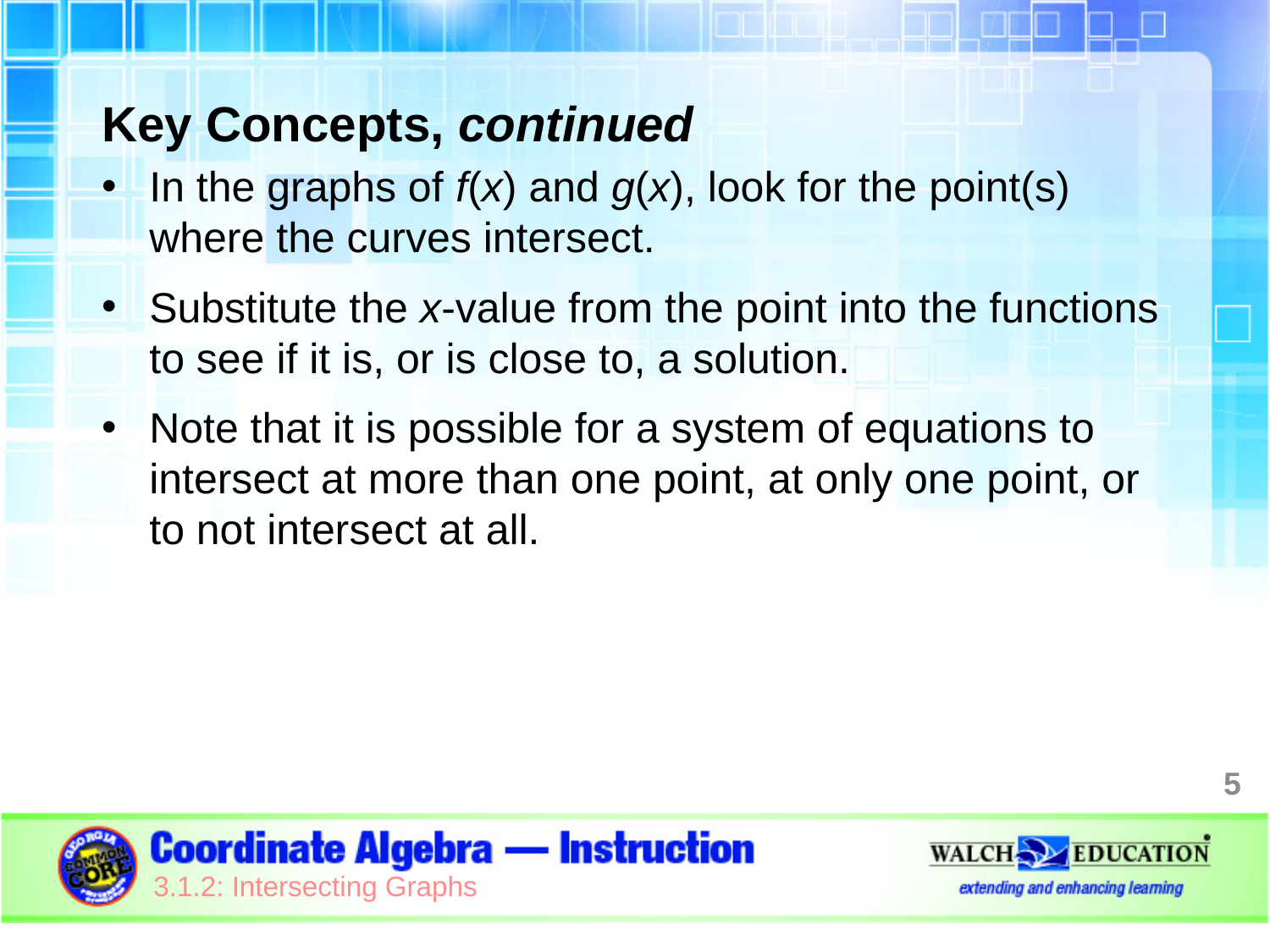

Key Concepts, continued
In the graphs of f(x) and g(x), look for the point(s) where the curves intersect.
Substitute the x-value from the point into the functions to see if it is, or is close to, a solution.
Note that it is possible for a system of equations to intersect at more than one point, at only one point, or to not intersect at all.

5
3.1.2: Intersecting Graphs